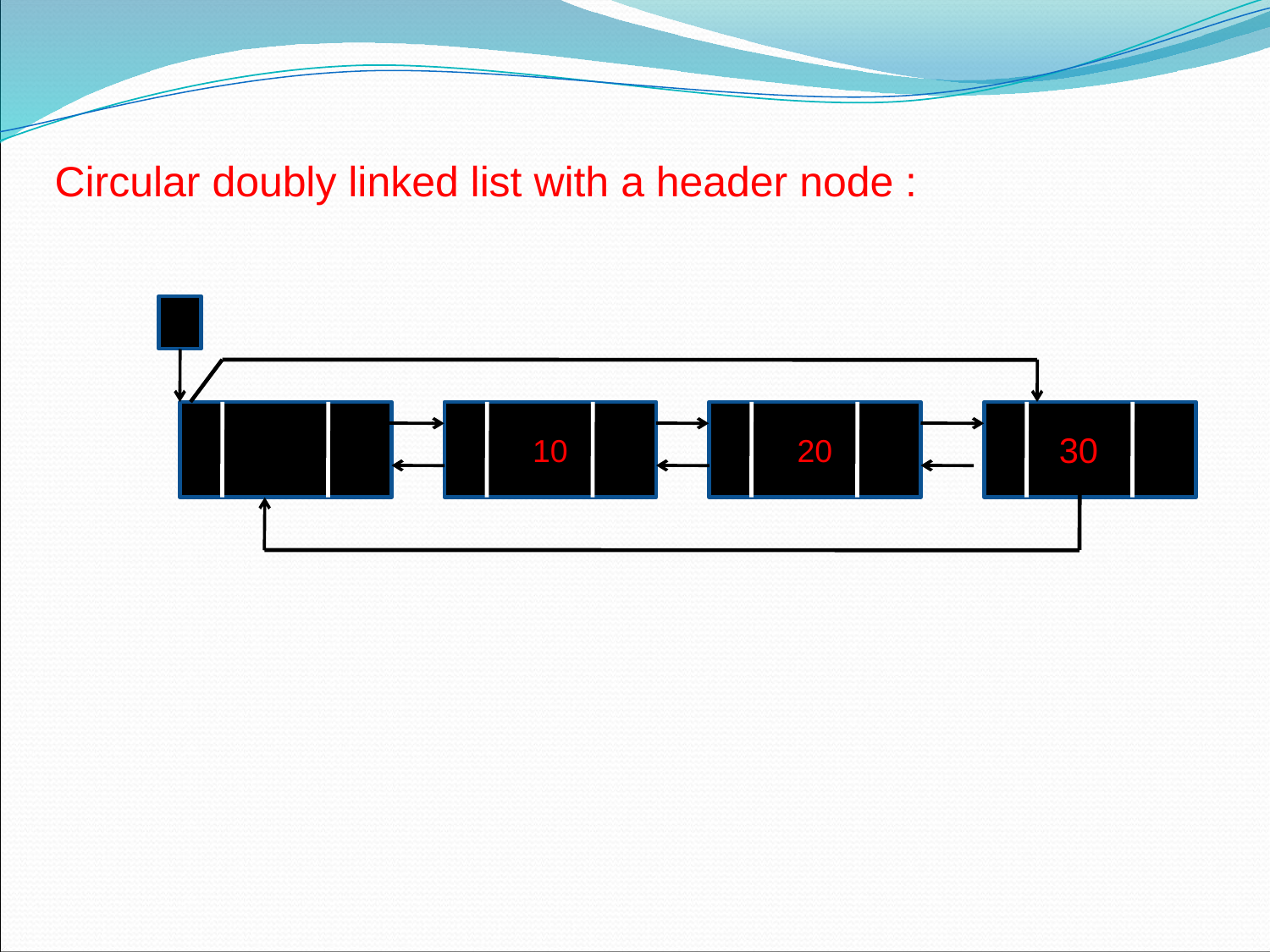

#
  Circular doubly linked list with a header node :

10
20
       30